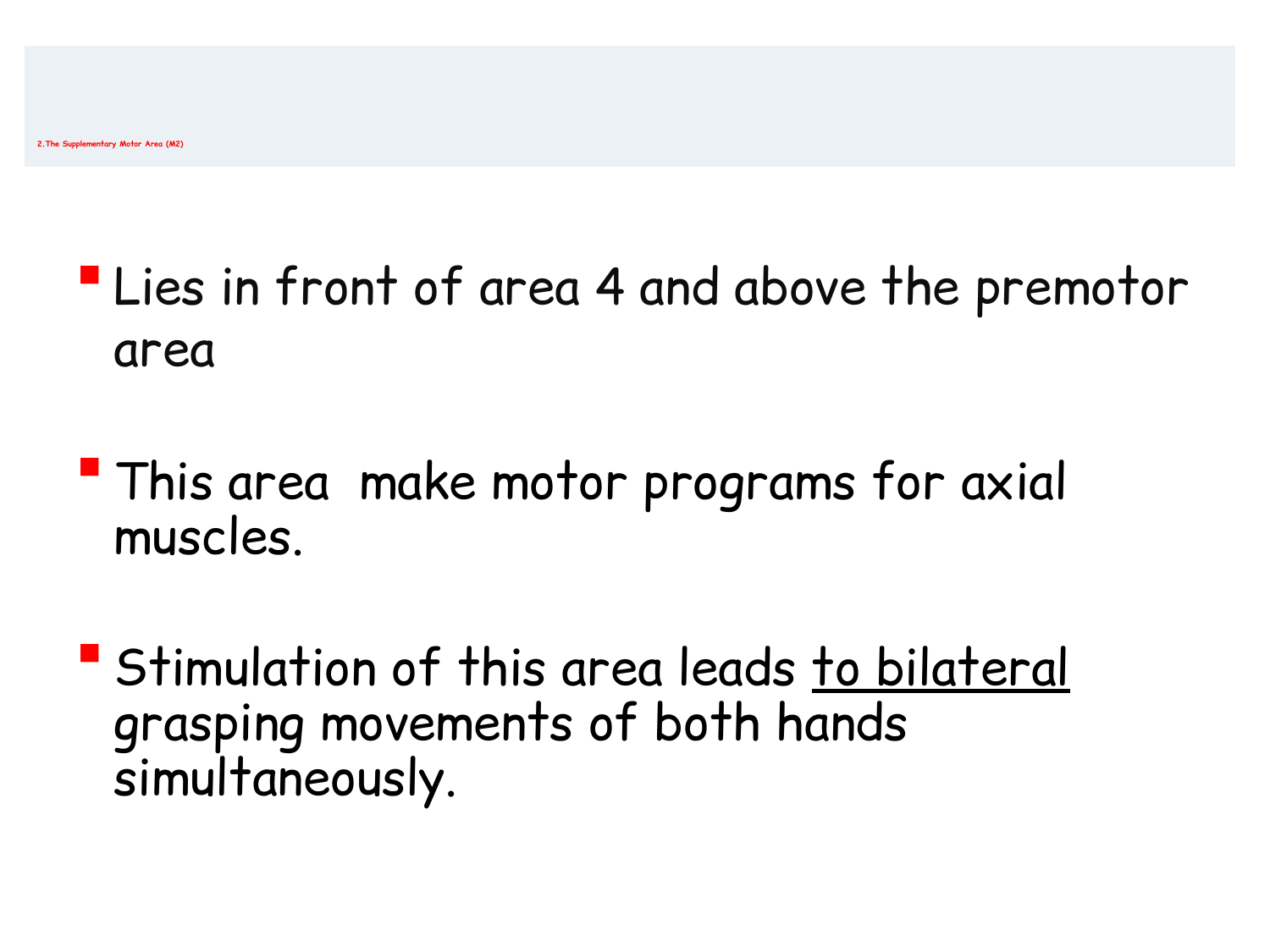

# 2.The Supplementary Motor Area (M2)

Lies in front of area 4 and above the pre­motor area

This area  make motor programs for axial muscles.

Stimulation of this area leads to bilateral grasping movements of both hands simultaneously.